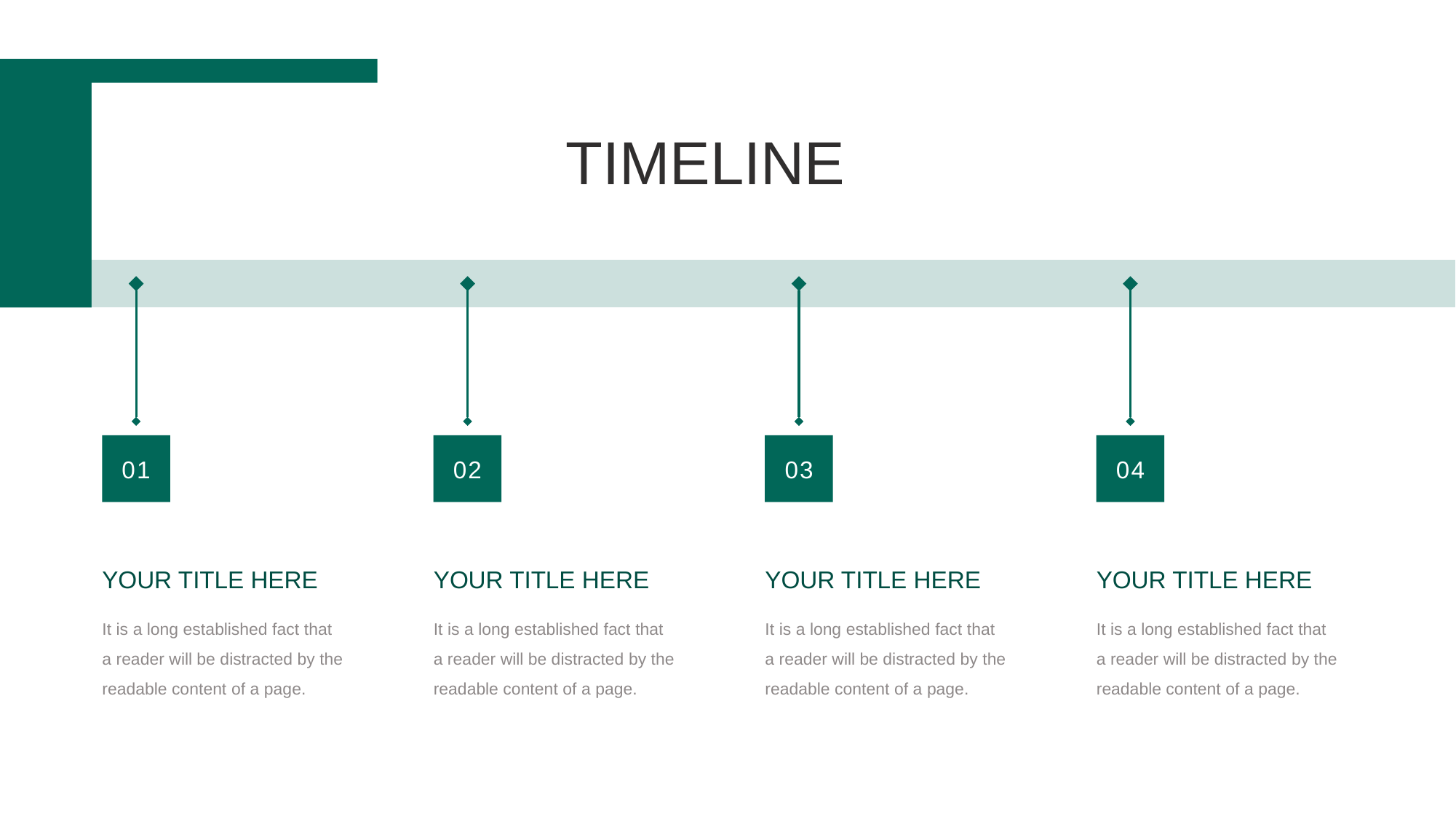

# TIMELINE

01
02
03
04
YOUR TITLE HERE
YOUR TITLE HERE
YOUR TITLE HERE
YOUR TITLE HERE
It is a long established fact that a reader will be distracted by the readable content of a page.
It is a long established fact that a reader will be distracted by the readable content of a page.
It is a long established fact that a reader will be distracted by the readable content of a page.
It is a long established fact that a reader will be distracted by the readable content of a page.